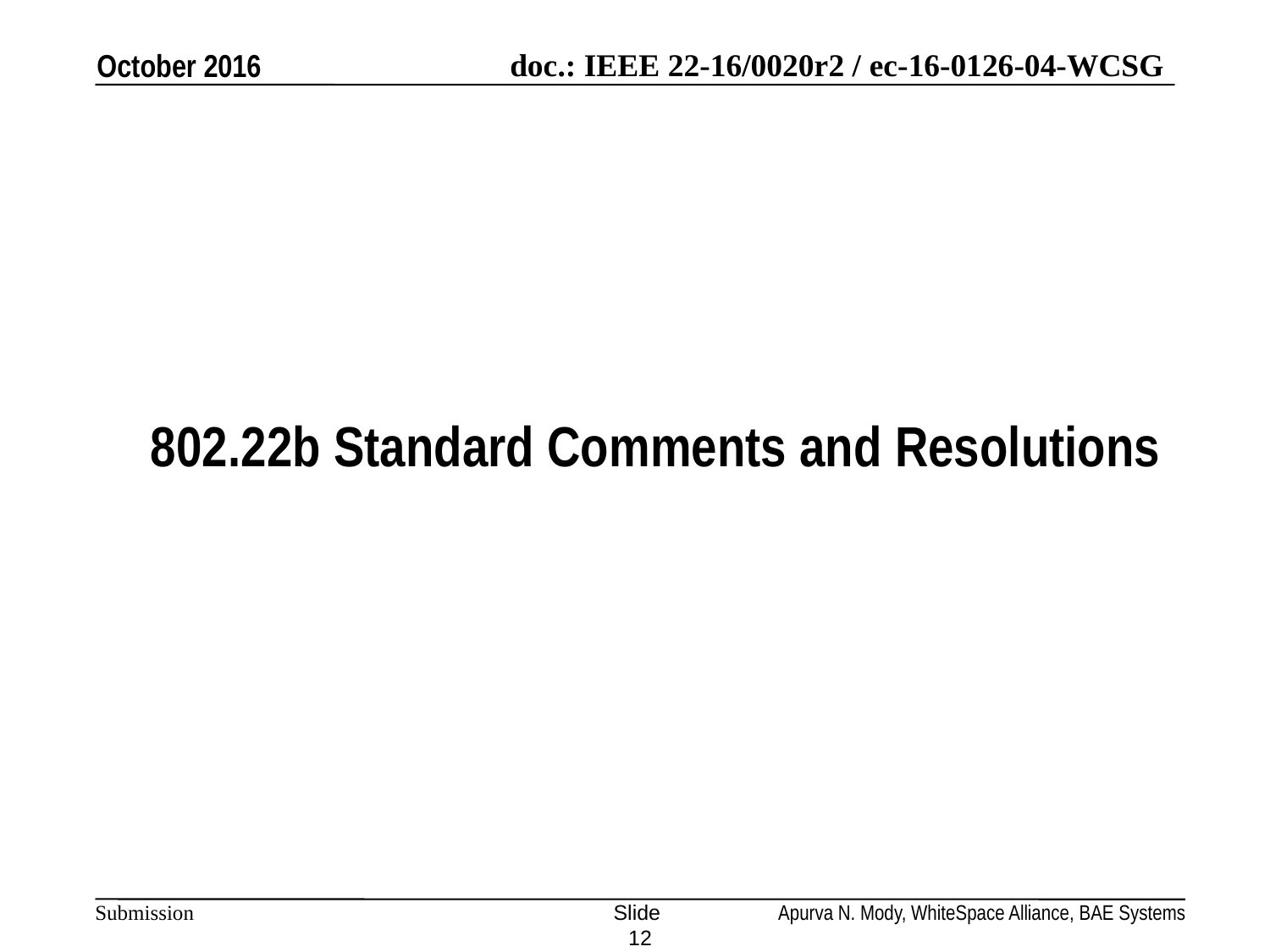

October 2016
# 802.22b Standard Comments and Resolutions
Slide 12
Apurva N. Mody, WhiteSpace Alliance, BAE Systems